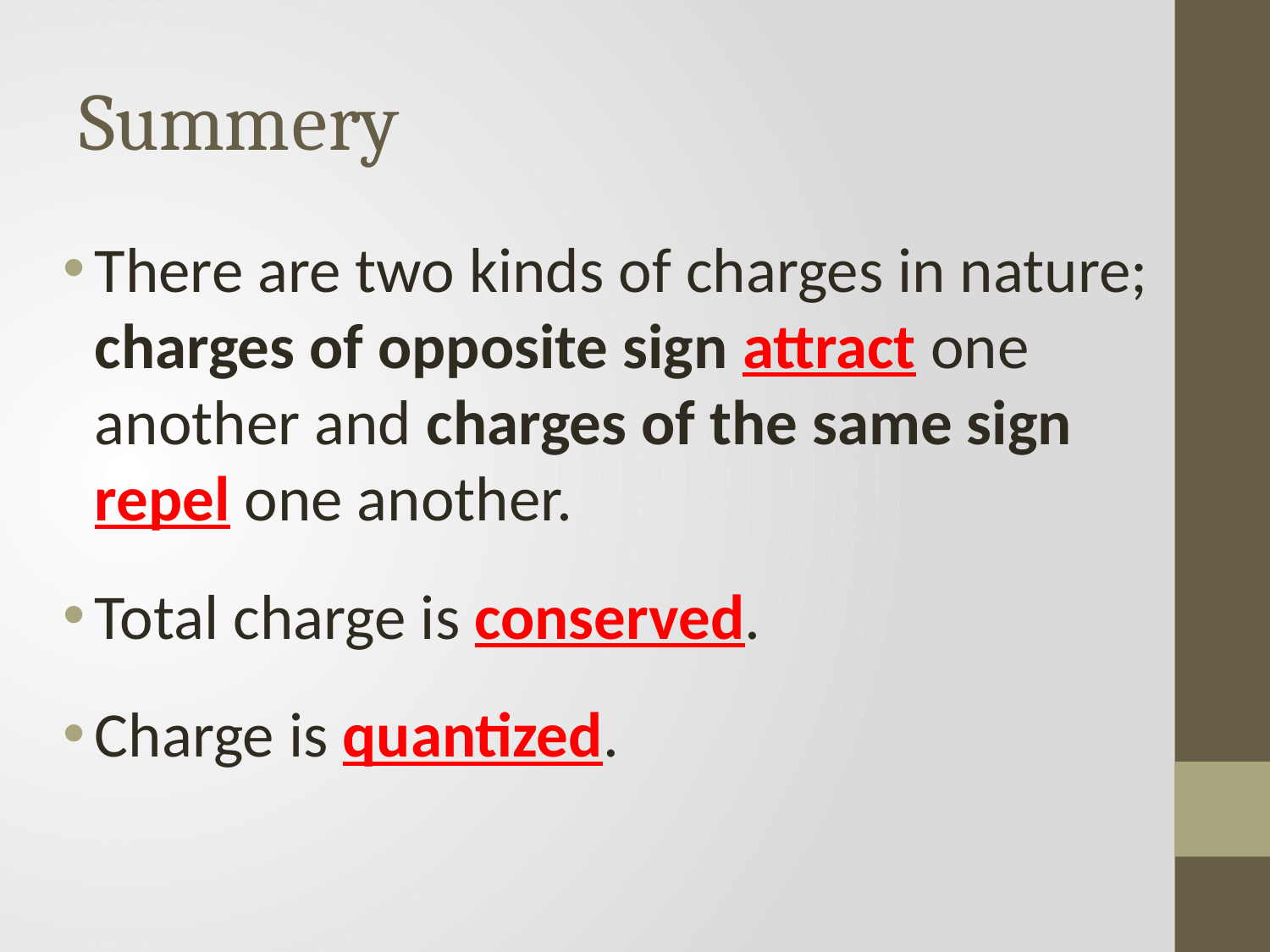

# Summery
There are two kinds of charges in nature; charges of opposite sign attract one another and charges of the same sign repel one another.

Total charge is conserved.

Charge is quantized.